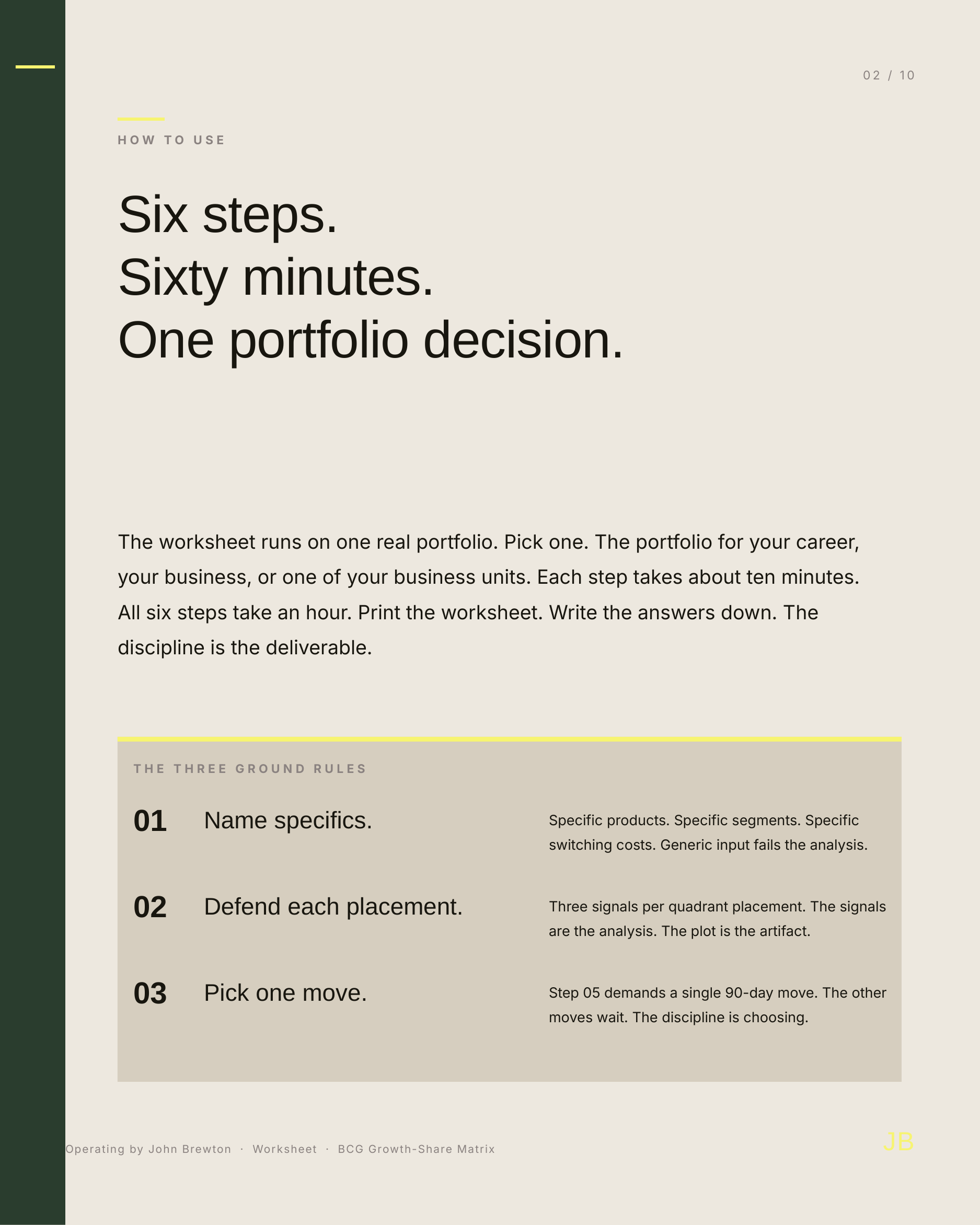

02 / 10

HOW TO USE
Six steps.
Sixty minutes.
One portfolio decision.
The worksheet runs on one real portfolio. Pick one. The portfolio for your career, your business, or one of your business units. Each step takes about ten minutes. All six steps take an hour. Print the worksheet. Write the answers down. The discipline is the deliverable.

THE THREE GROUND RULES
01
Name specifics.
Specific products. Specific segments. Specific switching costs. Generic input fails the analysis.
02
Defend each placement.
Three signals per quadrant placement. The signals are the analysis. The plot is the artifact.
03
Pick one move.
Step 05 demands a single 90-day move. The other moves wait. The discipline is choosing.
JB
Operating by John Brewton  ·  Worksheet  ·  BCG Growth-Share Matrix